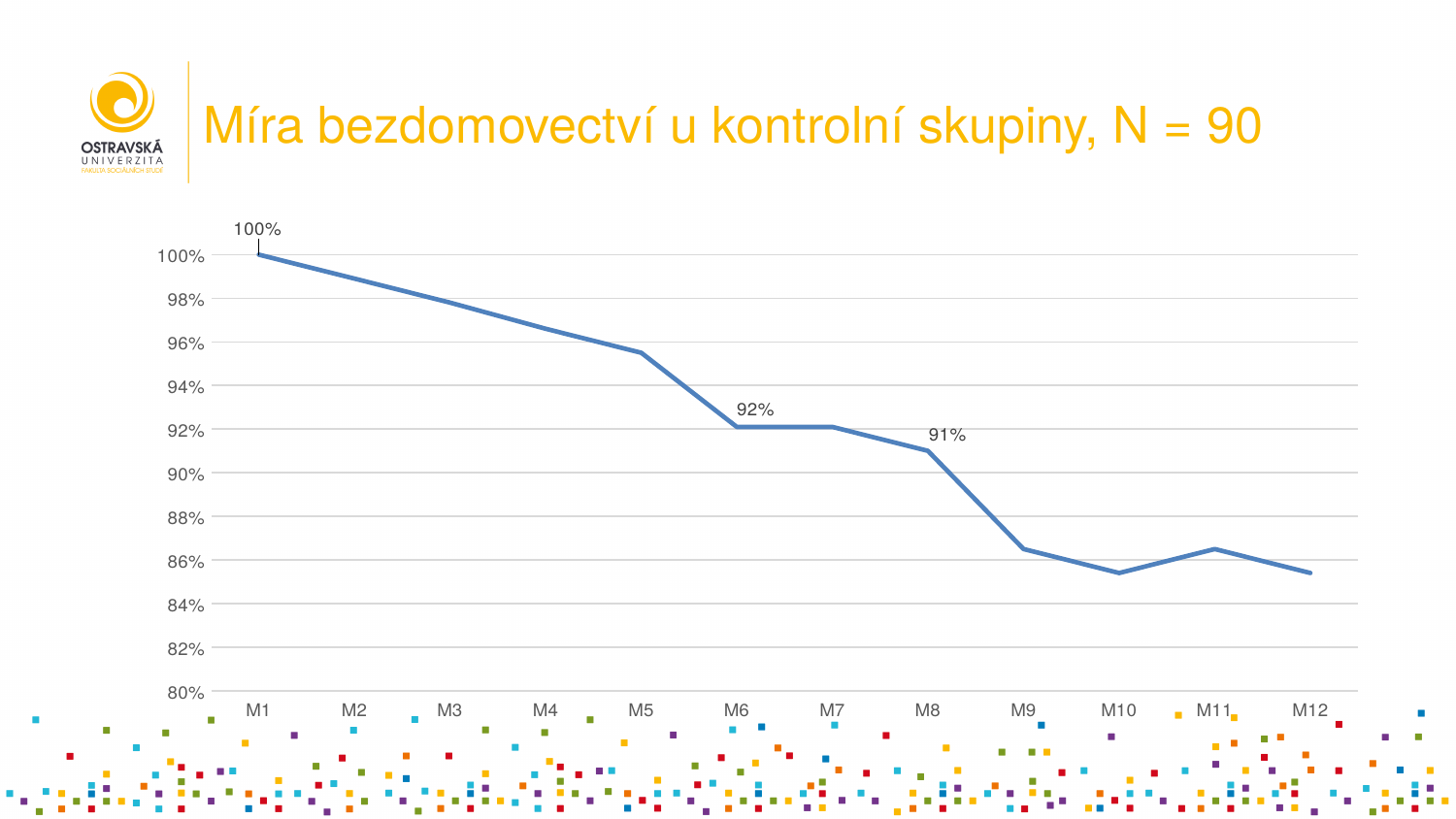

Míra bezdomovectví u kontrolní skupiny, N = 90

### Chart

| Category |  |
|---|---|
| M1 | 1.0 |
| M2 | 0.989 |
| M3 | 0.978 |
| M4 | 0.966 |
| M5 | 0.955 |
| M6 | 0.921 |
| M7 | 0.921 |
| M8 | 0.91 |
| M9 | 0.865 |
| M10 | 0.854 |
| M11 | 0.865 |
| M12 | 0.854 |